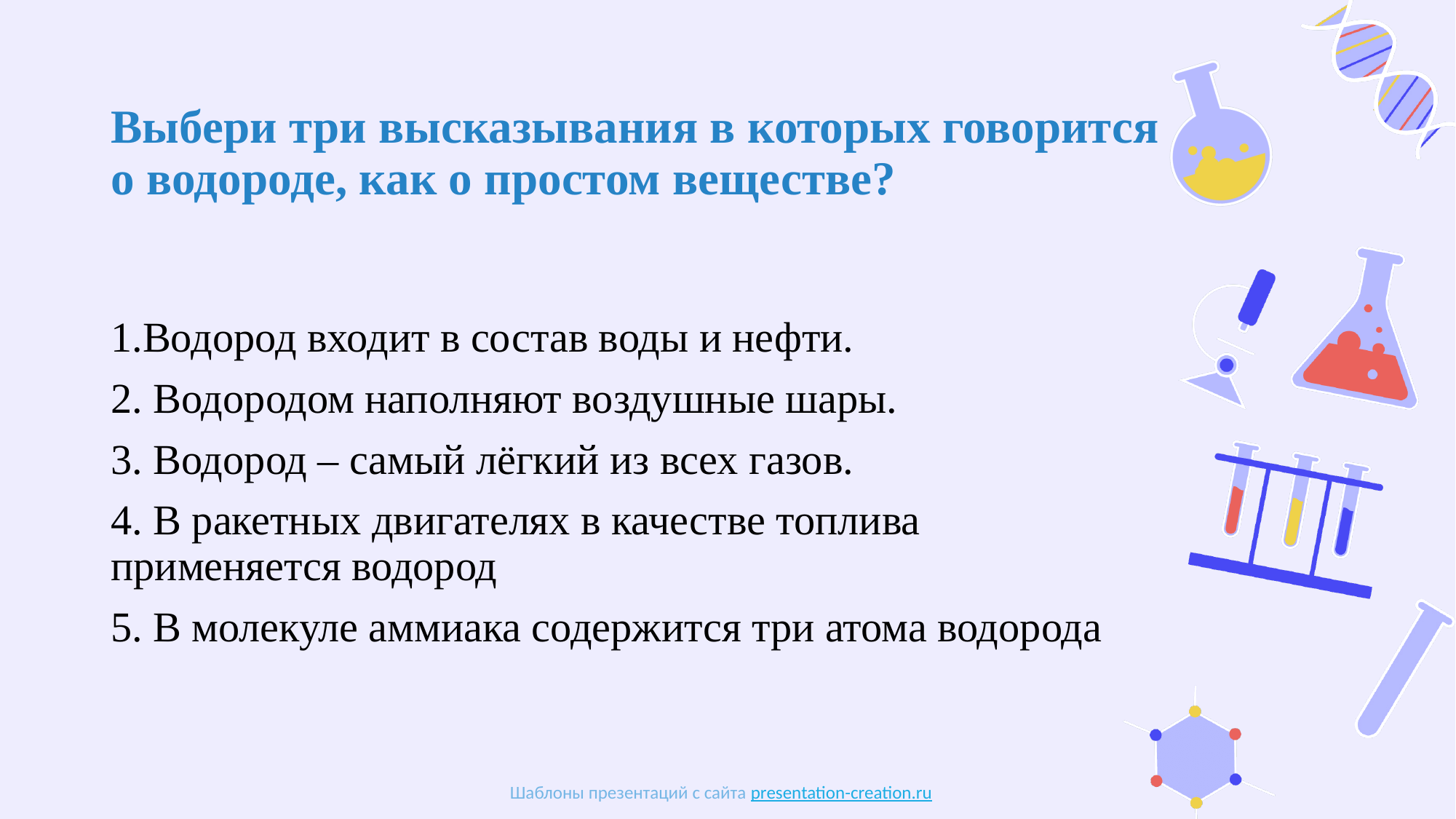

# Выбери три высказывания в которых говорится о водороде, как о простом веществе?
1.Водород входит в состав воды и нефти.
2. Водородом наполняют воздушные шары.
3. Водород – самый лёгкий из всех газов.
4. В ракетных двигателях в качестве топлива применяется водород
5. В молекуле аммиака содержится три атома водорода

Шаблоны презентаций с сайта presentation-creation.ru